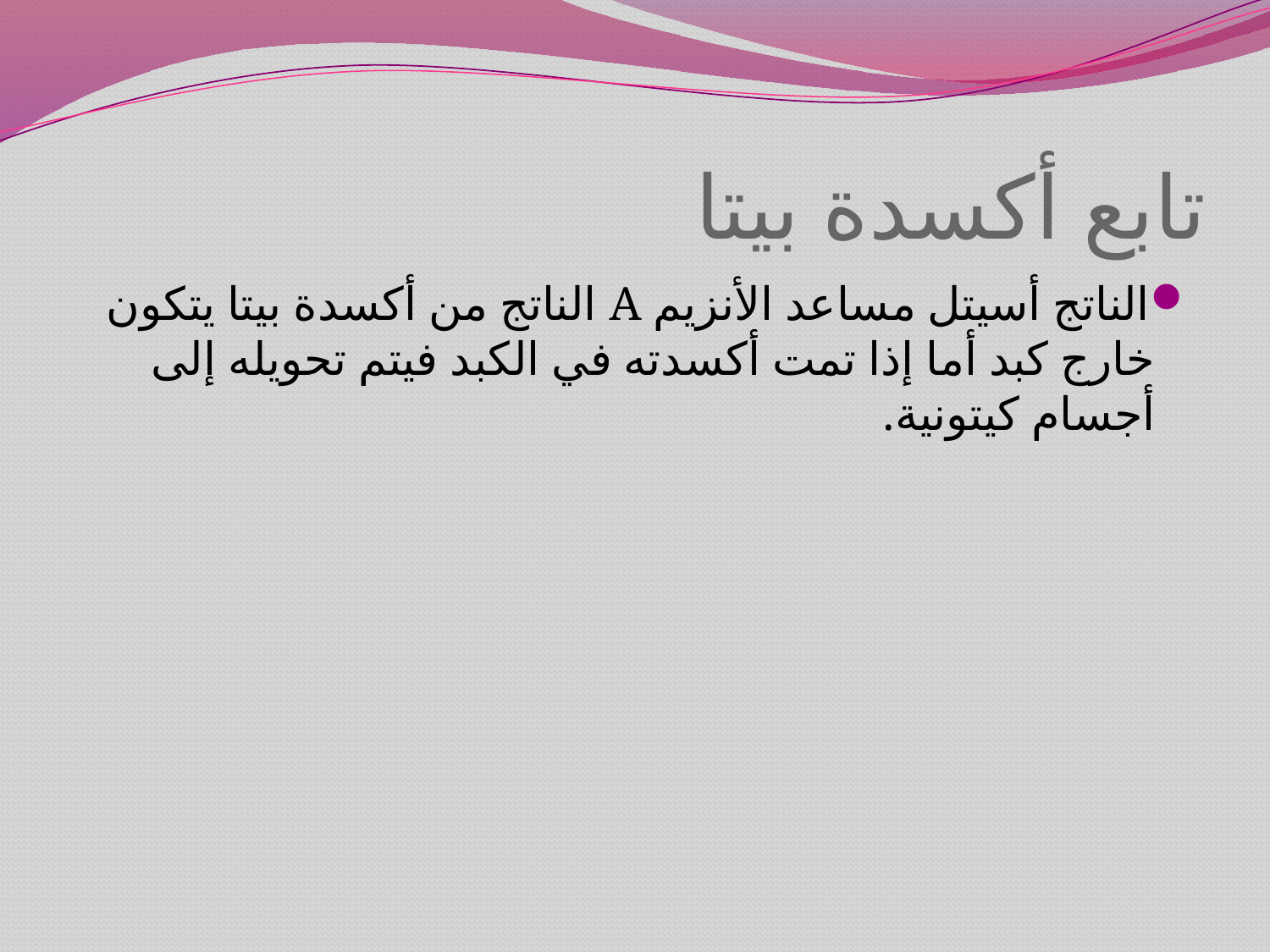

# تابع أكسدة بيتا
الناتج أسيتل مساعد الأنزيم A الناتج من أكسدة بيتا يتكون خارج كبد أما إذا تمت أكسدته في الكبد فيتم تحويله إلى أجسام كيتونية.